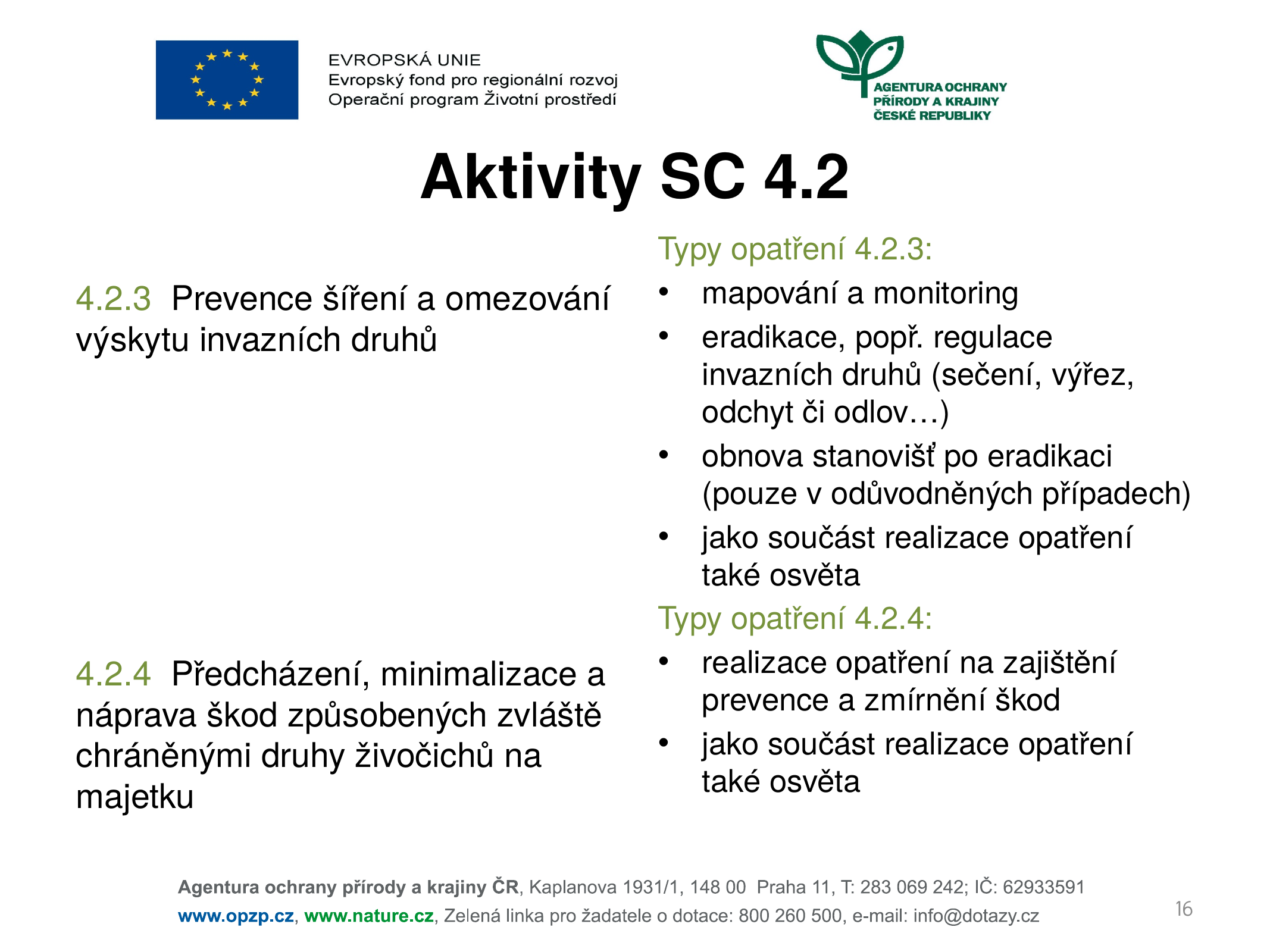

# Aktivity SC 4.2

4.2.3  Prevence šíření a omezování výskytu invazních druhů

4.2.4  Předcházení, minimalizace a náprava škod způsobených zvláště chráněnými druhy živočichů na majetku

Typy opatření 4.2.3:
mapování a monitoring
eradikace, popř. regulace invazních druhů (sečení, výřez, odchyt či odlov…)
obnova stanovišť po eradikaci (pouze v odůvodněných případech)
jako součást realizace opatření také osvěta
Typy opatření 4.2.4:
realizace opatření na zajištění prevence a zmírnění škod
jako součást realizace opatření také osvěta

16